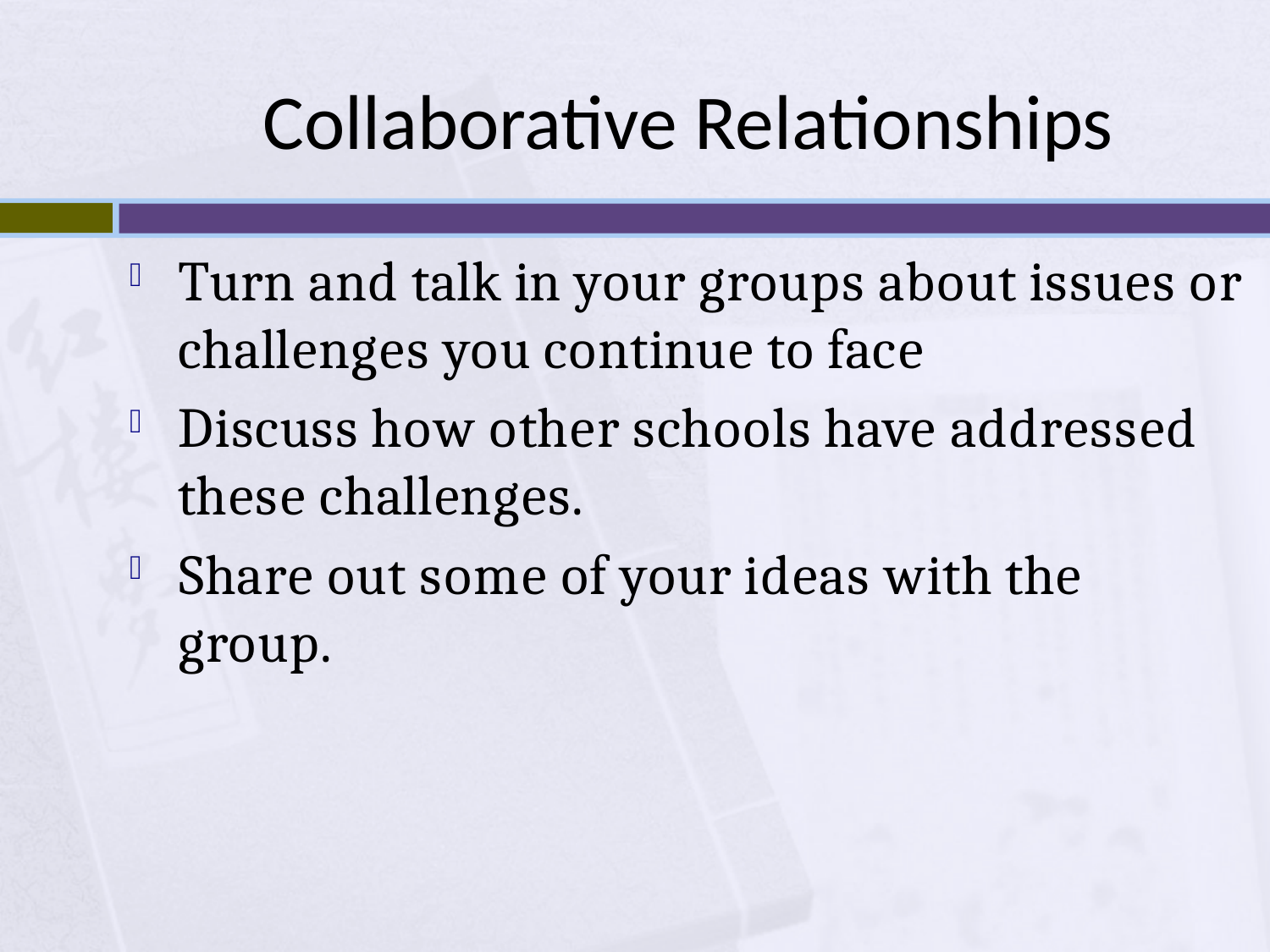

# Collaborative Relationships
Turn and talk in your groups about issues or challenges you continue to face
Discuss how other schools have addressed these challenges.
Share out some of your ideas with the group.